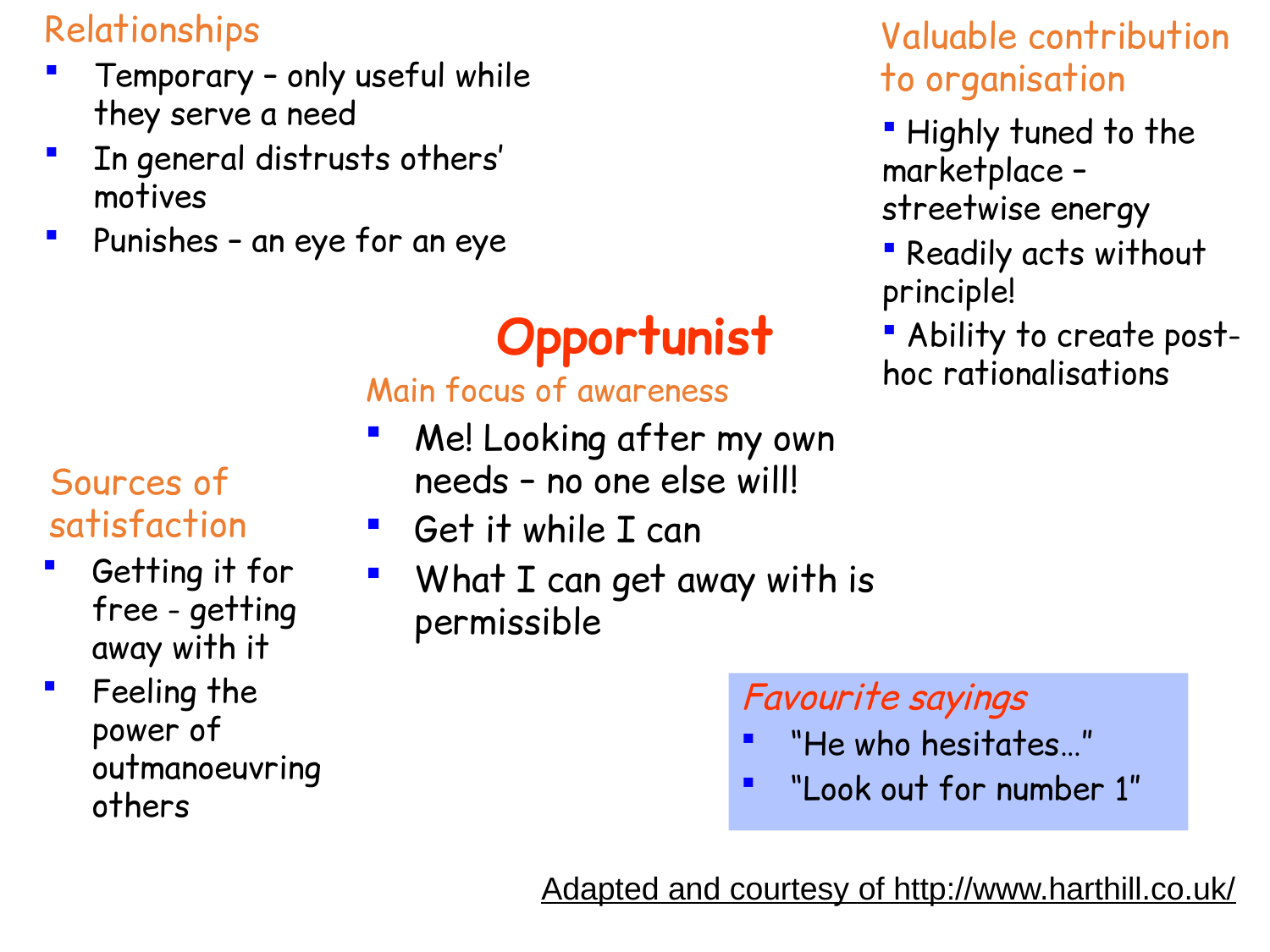

Relationships
Temporary – only useful while they serve a need
In general distrusts others’ motives
Punishes – an eye for an eye
Valuable contribution to organisation
 Highly tuned to the marketplace – streetwise energy
 Readily acts without principle!
 Ability to create post-hoc rationalisations
Opportunist
Main focus of awareness
Me! Looking after my own needs – no one else will!
Get it while I can
What I can get away with is permissible
Sources of satisfaction
Getting it for free - getting away with it
Feeling the power of outmanoeuvring others
Favourite sayings
“He who hesitates…”
“Look out for number 1”
Adapted and courtesy of http://www.harthill.co.uk/